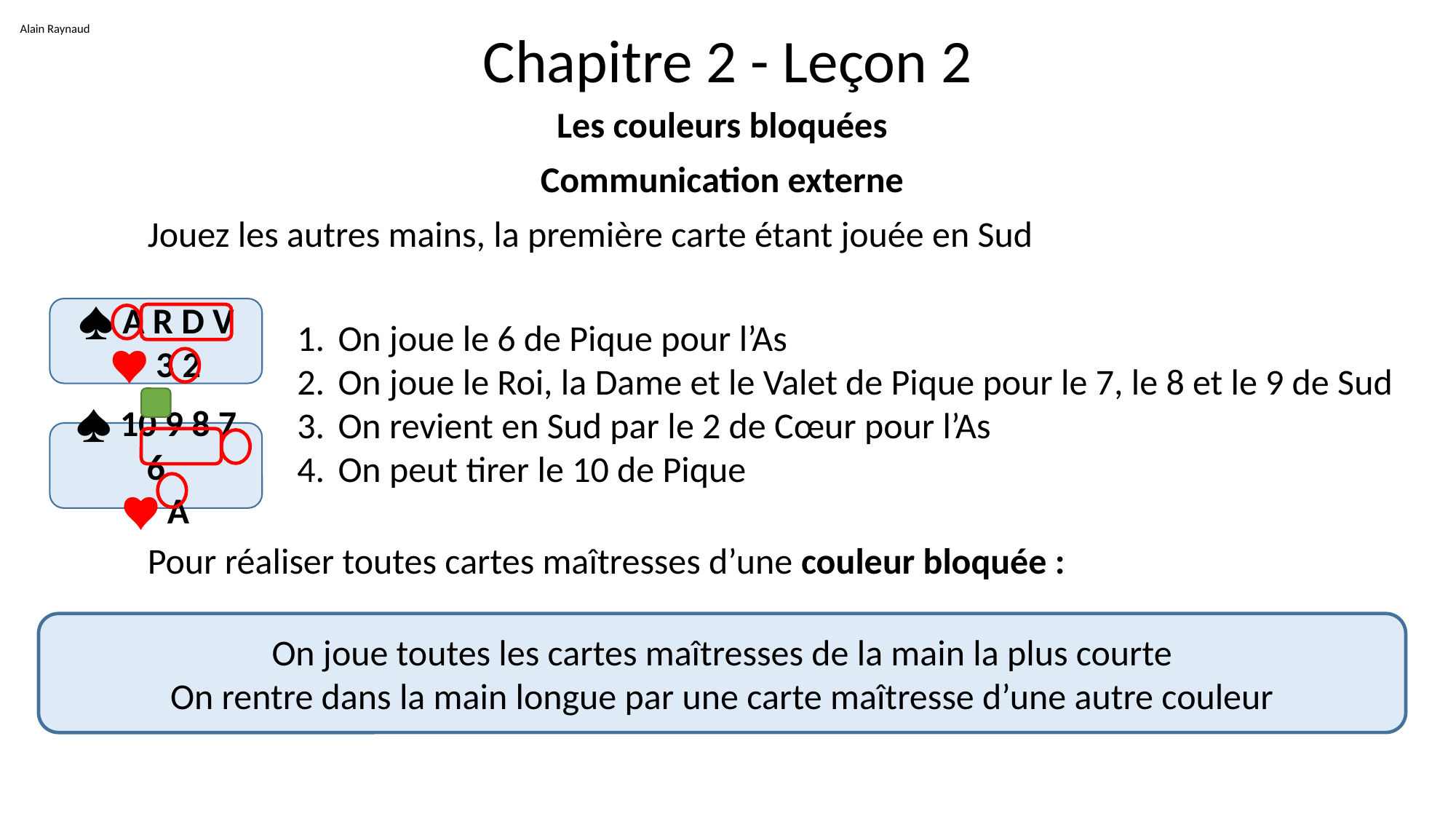

Alain Raynaud
# Chapitre 2 - Leçon 2
Les couleurs bloquées
Communication externe
	Jouez les autres mains, la première carte étant jouée en Sud

	Pour réaliser toutes cartes maîtresses d’une couleur bloquée :
♠ A R D V
♥ 3 2

♠ 10 9 8 7 6
♥ A

On joue le 6 de Pique pour l’As
On joue le Roi, la Dame et le Valet de Pique pour le 7, le 8 et le 9 de Sud
On revient en Sud par le 2 de Cœur pour l’As
On peut tirer le 10 de Pique

On joue toutes les cartes maîtresses de la main la plus courte
On rentre dans la main longue par une carte maîtresse d’une autre couleur